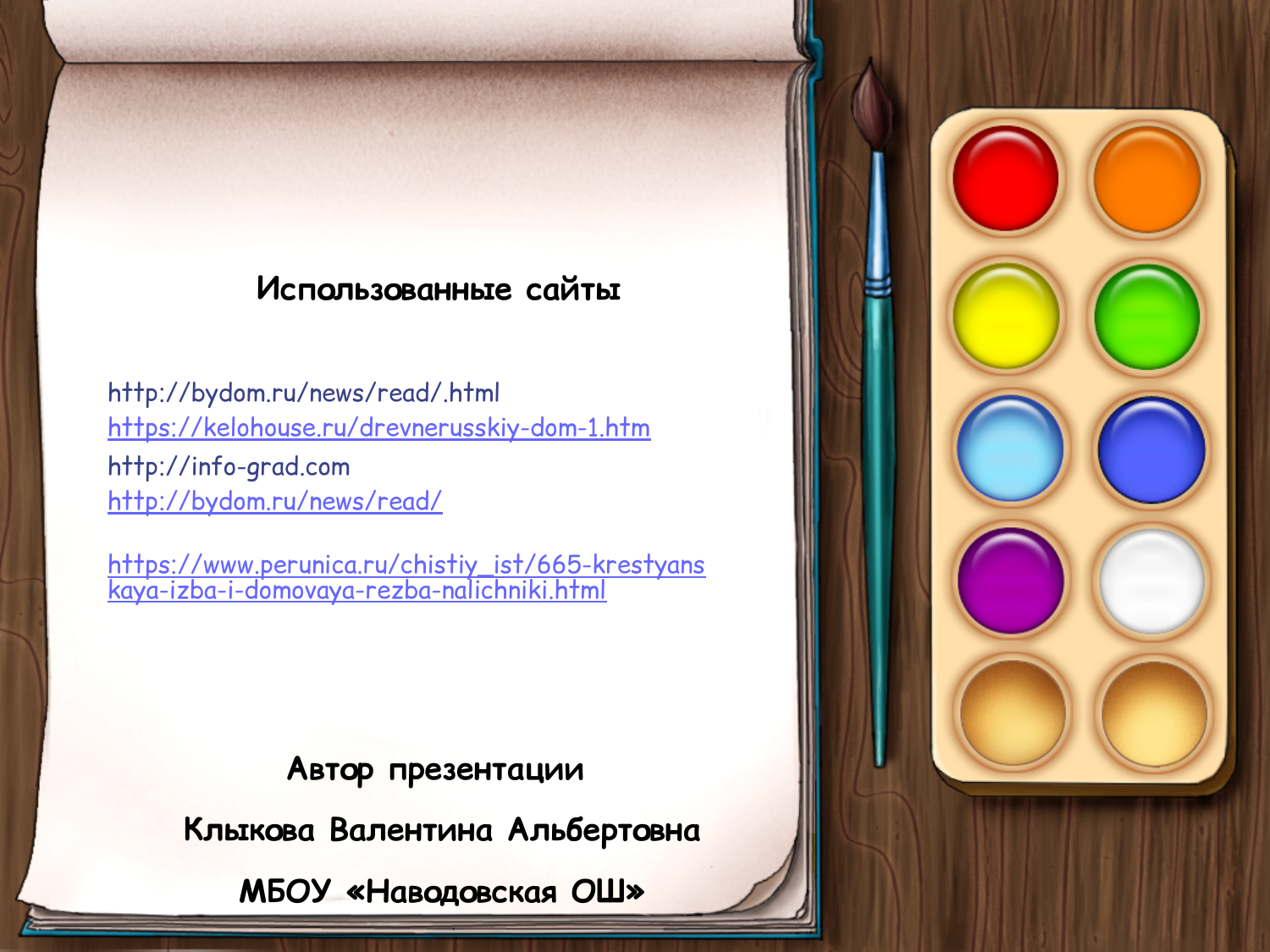

Использованные сайты
http://bydom.ru/news/read/.html
https://kelohouse.ru/drevnerusskiy-dom-1.htm
http://info-grad.com
http://bydom.ru/news/read/
 https://www.perunica.ru/chistiy_ist/665-krestyanskaya-izba-i-domovaya-rezba-nalichniki.html
Автор презентации
Клыкова Валентина Альбертовна
МБОУ «Наводовская ОШ»